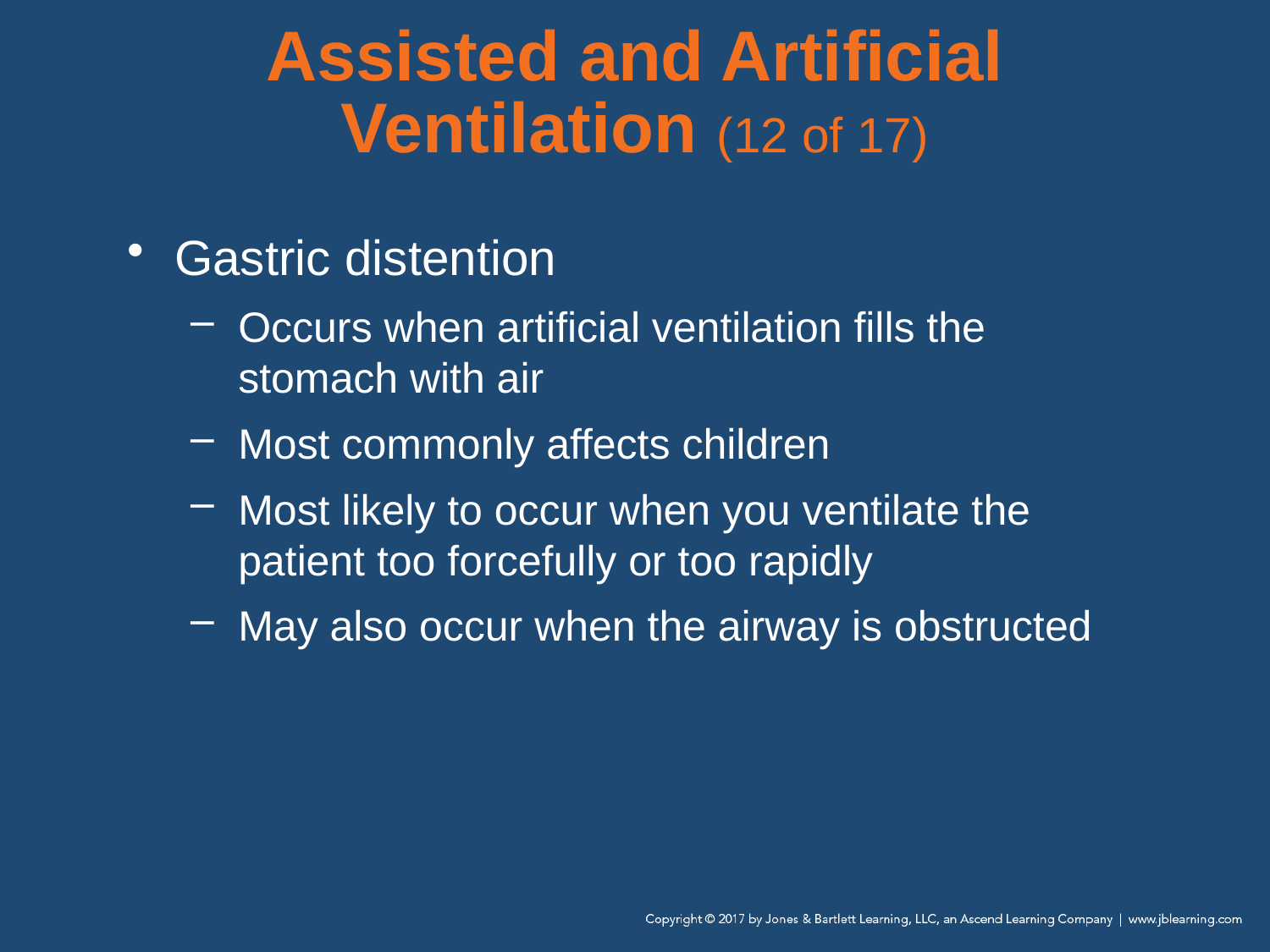

# Assisted and Artificial Ventilation (12 of 17)
Gastric distention
Occurs when artificial ventilation fills the stomach with air
Most commonly affects children
Most likely to occur when you ventilate the patient too forcefully or too rapidly
May also occur when the airway is obstructed